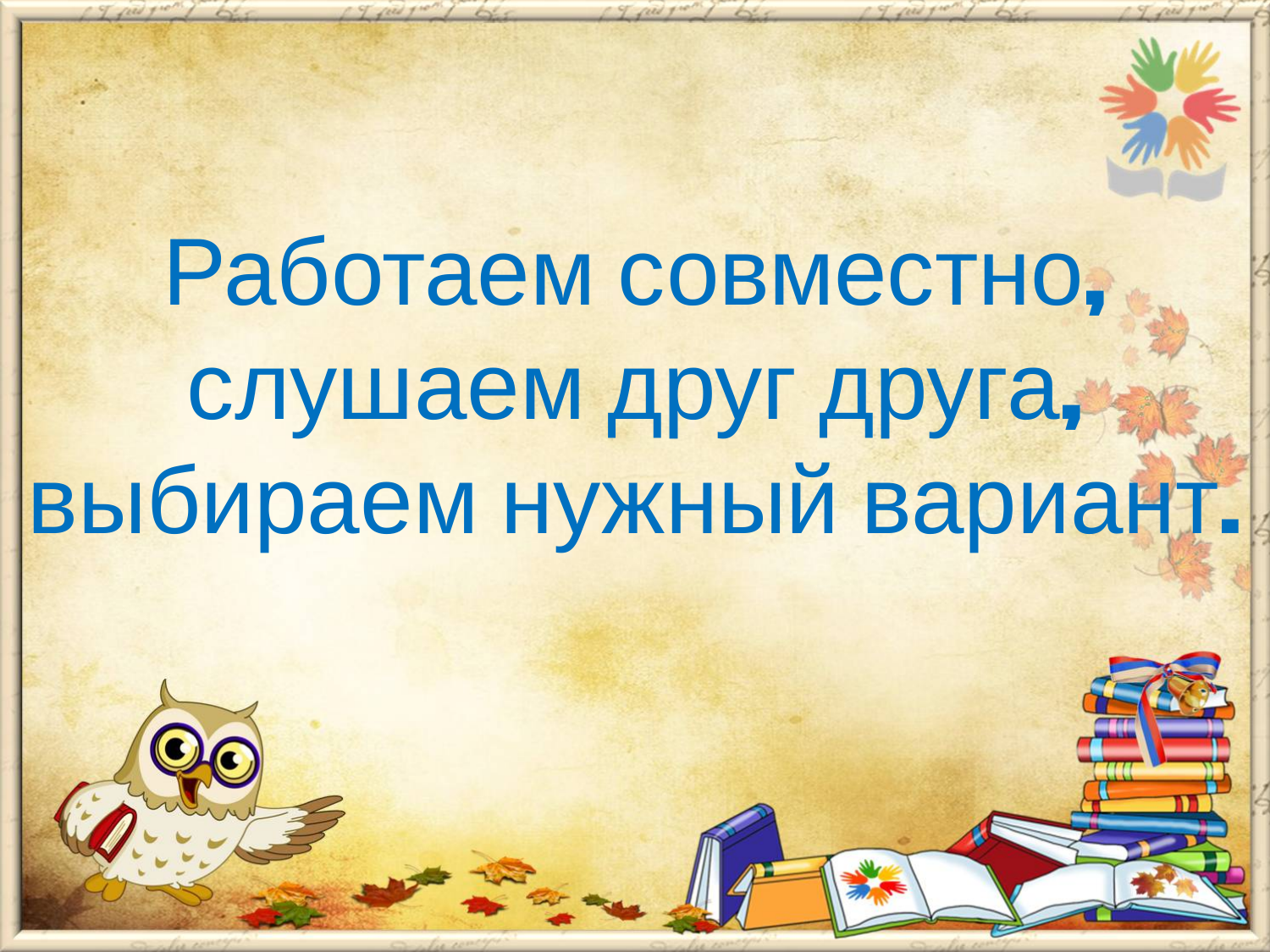

# Работаем совместно, слушаем друг друга, выбираем нужный вариант.